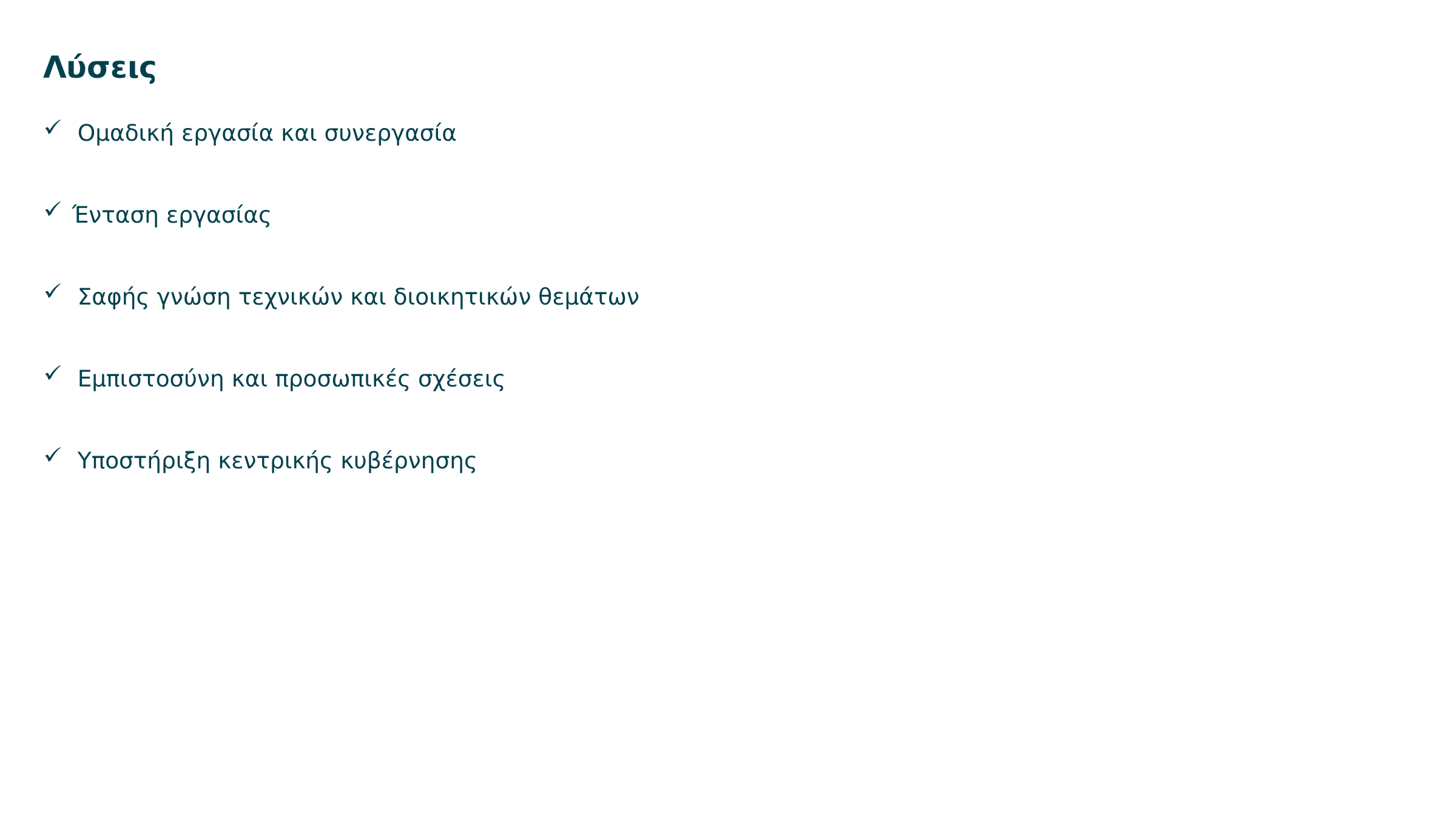

Λύσεις
Ομαδική εργασία και συνεργασία

Ένταση εργασίας

Σαφής γνώση τεχνικών και διοικητικών θεμάτων

Εμπιστοσύνη και προσωπικές σχέσεις

Υποστήριξη κεντρικής κυβέρνησης

8